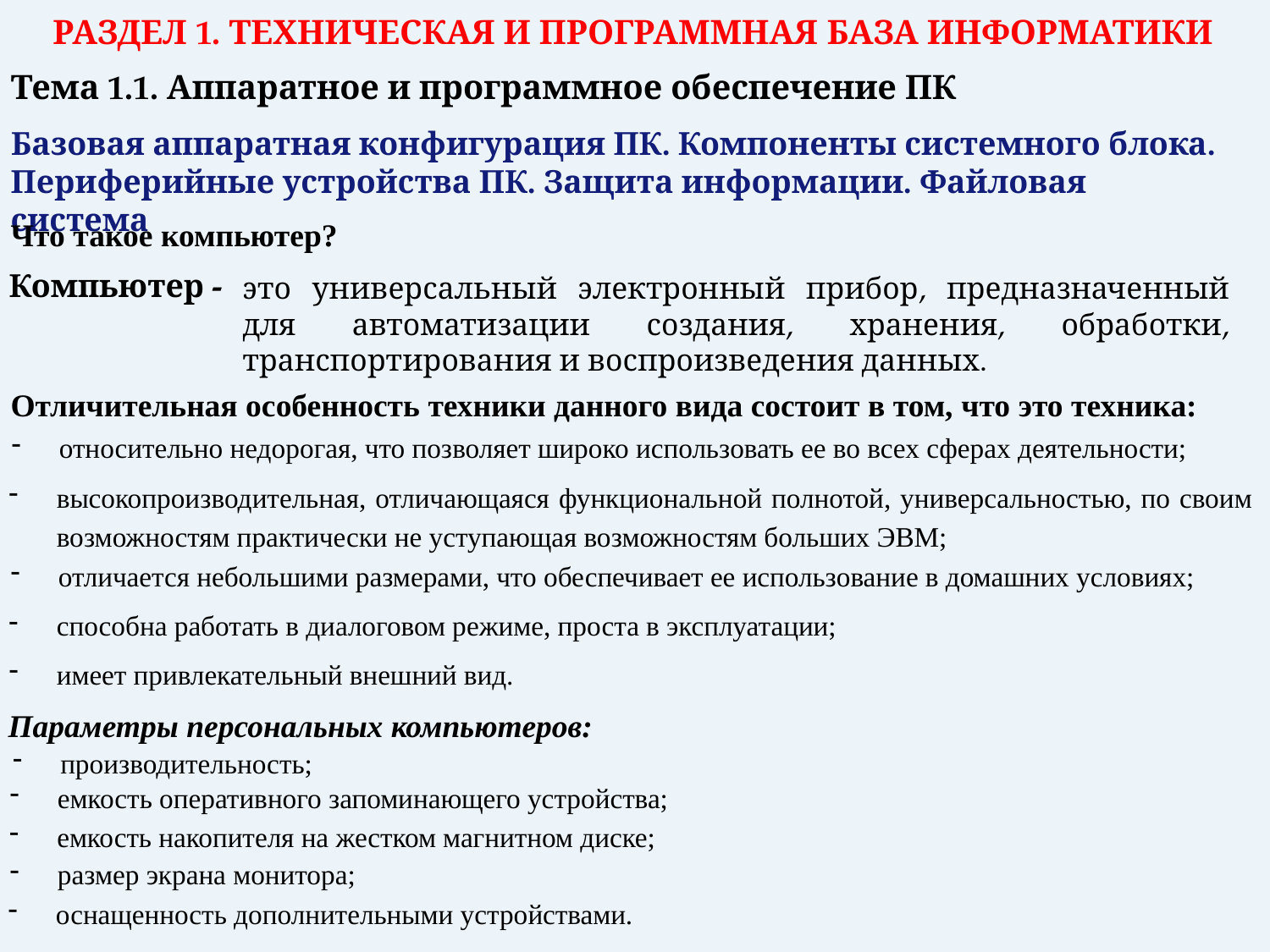

РАЗДЕЛ 1. ТЕХНИЧЕСКАЯ И ПРОГРАММНАЯ БАЗА ИНФОРМАТИКИ

Тема 1.1. Аппаратное и программное обеспечение ПК
Базовая аппаратная конфигурация ПК. Компоненты системного блока. Периферийные устройства ПК. Защита информации. Файловая система
Что такое компьютер?
Компьютер -
это универсальный электронный прибор, предназначенный для автоматизации создания, хранения, обработки, транспортирования и воспроизведения данных.
Отличительная особенность техники данного вида состоит в том, что это техника:
относительно недорогая, что позволяет широко использовать ее во всех сферах деятельности;
высокопроизводительная, отличающаяся функциональной полнотой, универсальностью, по своим возможностям практически не уступающая возможностям больших ЭВМ;
отличается небольшими размерами, что обеспечивает ее использование в домашних условиях;
способна работать в диалоговом режиме, проста в эксплуатации;
имеет привлекательный внешний вид.
Параметры персональных компьютеров:
производительность;
емкость оперативного запоминающего устройства;
емкость накопителя на жестком магнитном диске;
размер экрана монитора;
оснащенность дополнительными устройствами.